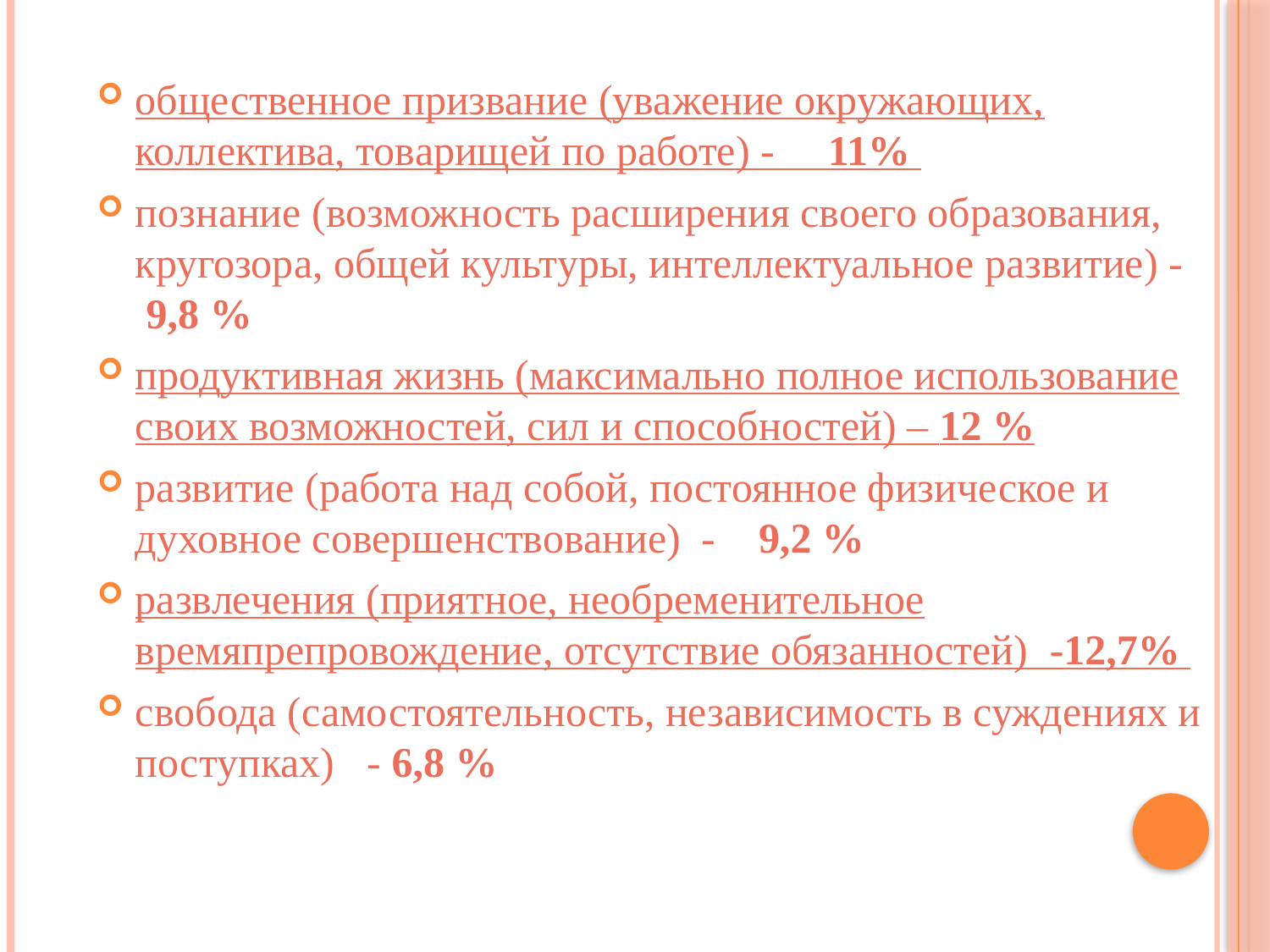

#
общественное призвание (уважение окружающих, коллектива, товарищей по работе) -     11%
познание (возможность расширения своего образования, кругозора, общей культуры, интеллектуальное развитие) -     9,8 %
продуктивная жизнь (максимально полное использование своих возможностей, сил и способностей) – 12 %
развитие (работа над собой, постоянное физическое и духовное совершенствование)  -    9,2 %
развлечения (приятное, необременительное времяпрепровождение, отсутствие обязанностей)  -12,7%
свобода (самостоятельность, независимость в суждениях и поступках)   - 6,8 %